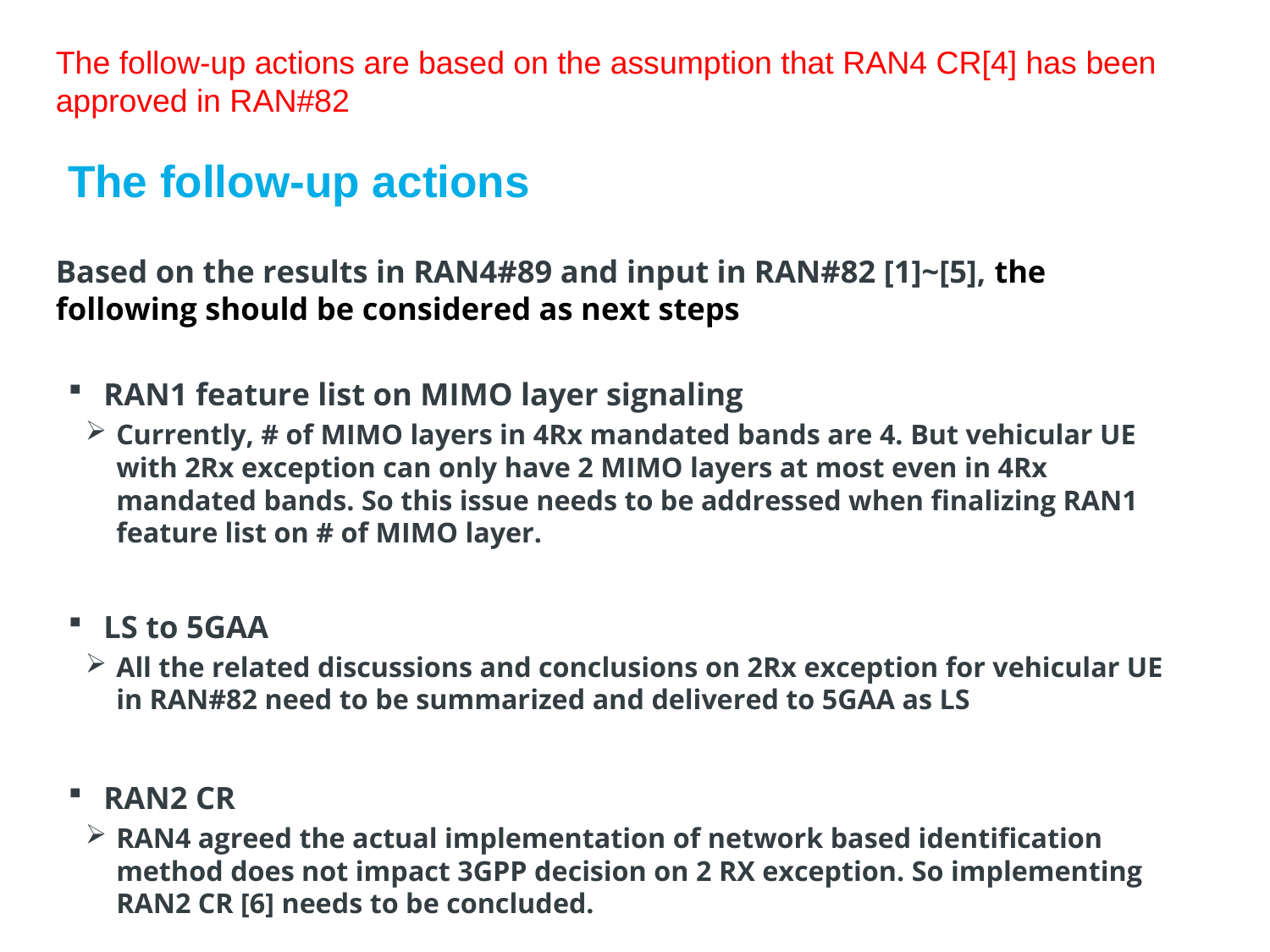

The follow-up actions are based on the assumption that RAN4 CR[4] has been approved in RAN#82
# The follow-up actions
Based on the results in RAN4#89 and input in RAN#82 [1]~[5], the following should be considered as next steps

RAN1 feature list on MIMO layer signaling
Currently, # of MIMO layers in 4Rx mandated bands are 4. But vehicular UE with 2Rx exception can only have 2 MIMO layers at most even in 4Rx mandated bands. So this issue needs to be addressed when finalizing RAN1 feature list on # of MIMO layer.

LS to 5GAA
All the related discussions and conclusions on 2Rx exception for vehicular UE in RAN#82 need to be summarized and delivered to 5GAA as LS

RAN2 CR
RAN4 agreed the actual implementation of network based identification method does not impact 3GPP decision on 2 RX exception. So implementing RAN2 CR [6] needs to be concluded.